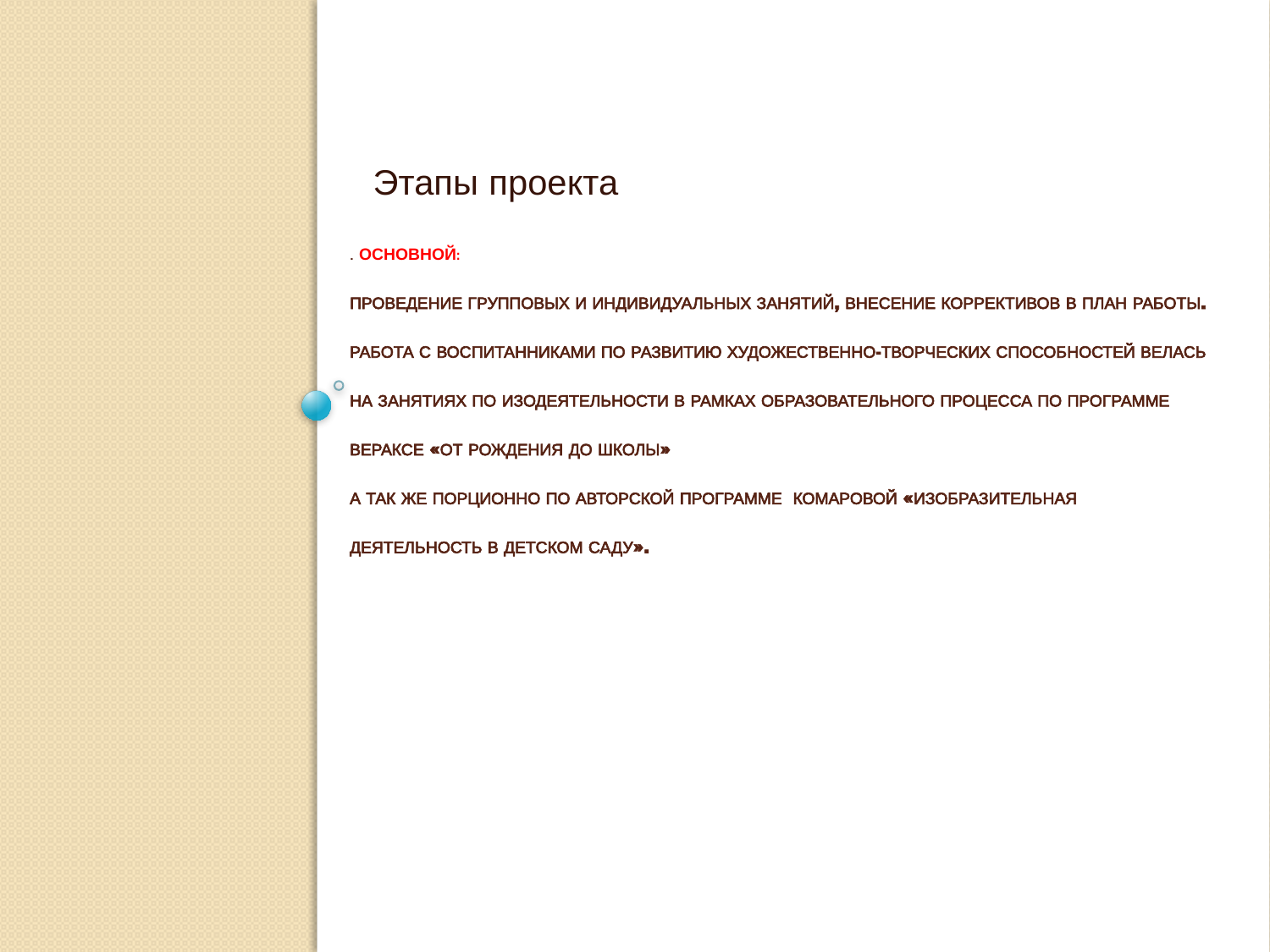

Этапы проекта
# . ОСНОВНОЙ: Проведение групповых и индивидуальных занятий, внесение коррективов в план работы. Работа с воспитанниками по развитию художественно-творческих способностей велась на занятиях по изодеятельности в рамках образовательного процесса по программе Вераксе «От рождения до школы» А так же порционно по авторской программе  Комаровой «Изобразительная деятельность в детском саду».